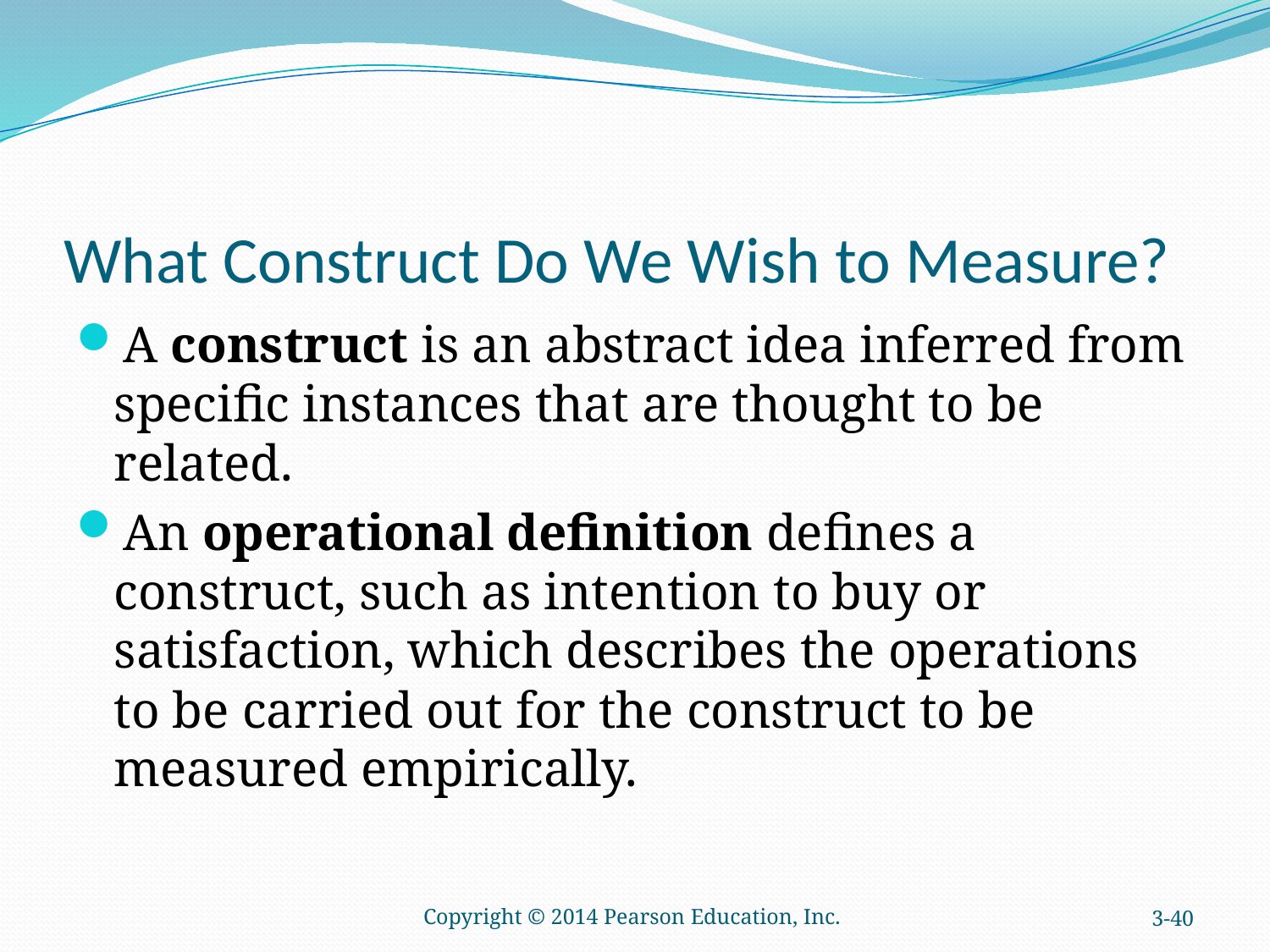

# What Construct Do We Wish to Measure?
A construct is an abstract idea inferred from specific instances that are thought to be related.
An operational definition defines a construct, such as intention to buy or satisfaction, which describes the operations to be carried out for the construct to be measured empirically.